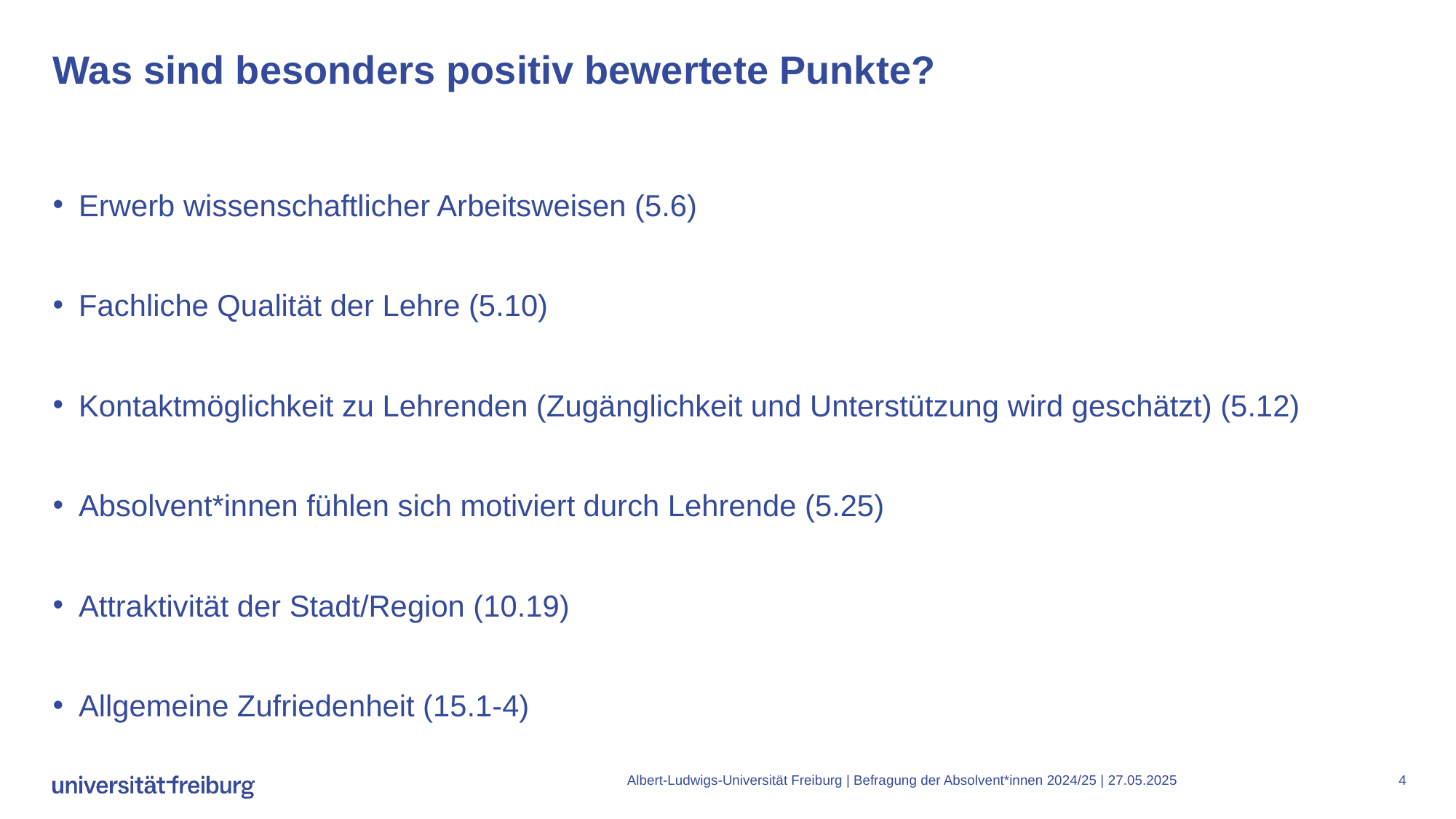

# Was sind besonders positiv bewertete Punkte?
Erwerb wissenschaftlicher Arbeitsweisen (5.6)

Fachliche Qualität der Lehre (5.10)

Kontaktmöglichkeit zu Lehrenden (Zugänglichkeit und Unterstützung wird geschätzt) (5.12)

Absolvent*innen fühlen sich motiviert durch Lehrende (5.25)

Attraktivität der Stadt/Region (10.19)

Allgemeine Zufriedenheit (15.1-4)

Albert-Ludwigs-Universität Freiburg | Befragung der Absolvent*innen 2024/25 |
27.05.2025
4